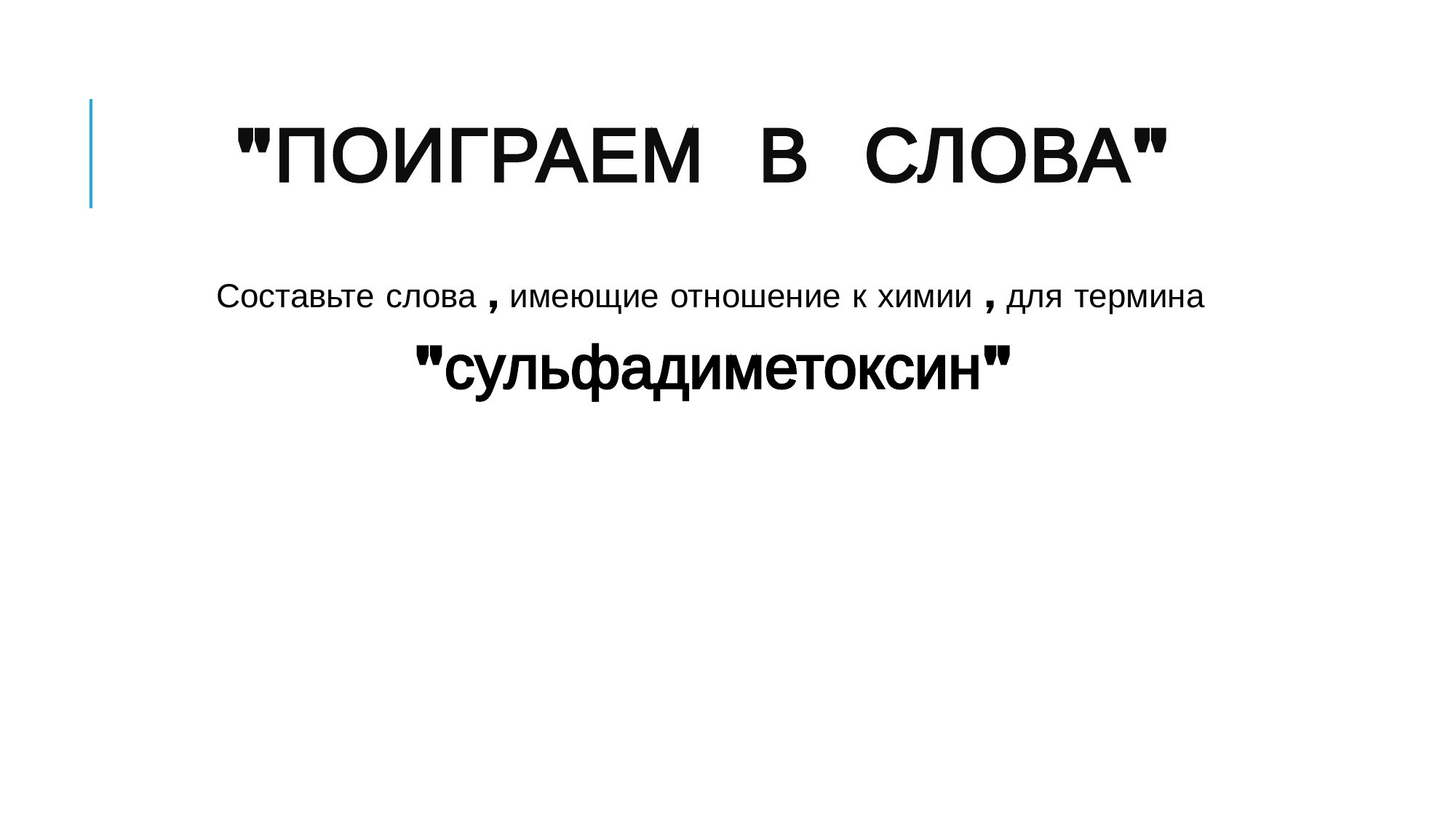

# "ПОИГРАЕМ  В  СЛОВА"
       Составьте слова , имеющие отношение к химии , для термина
 "сульфадиметоксин"